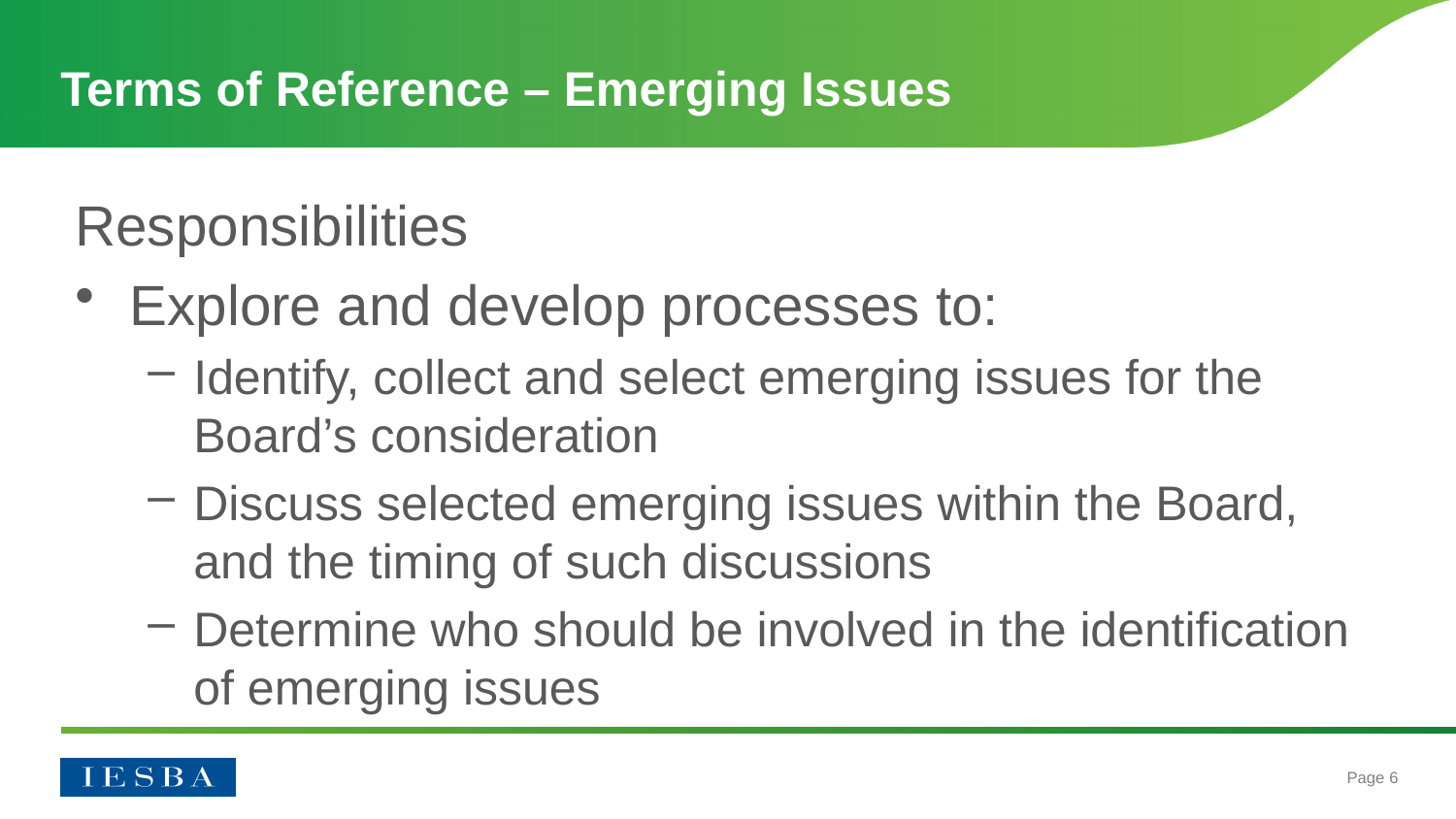

# Terms of Reference – Emerging Issues
Responsibilities
Explore and develop processes to:
Identify, collect and select emerging issues for the Board’s consideration
Discuss selected emerging issues within the Board, and the timing of such discussions
Determine who should be involved in the identification of emerging issues